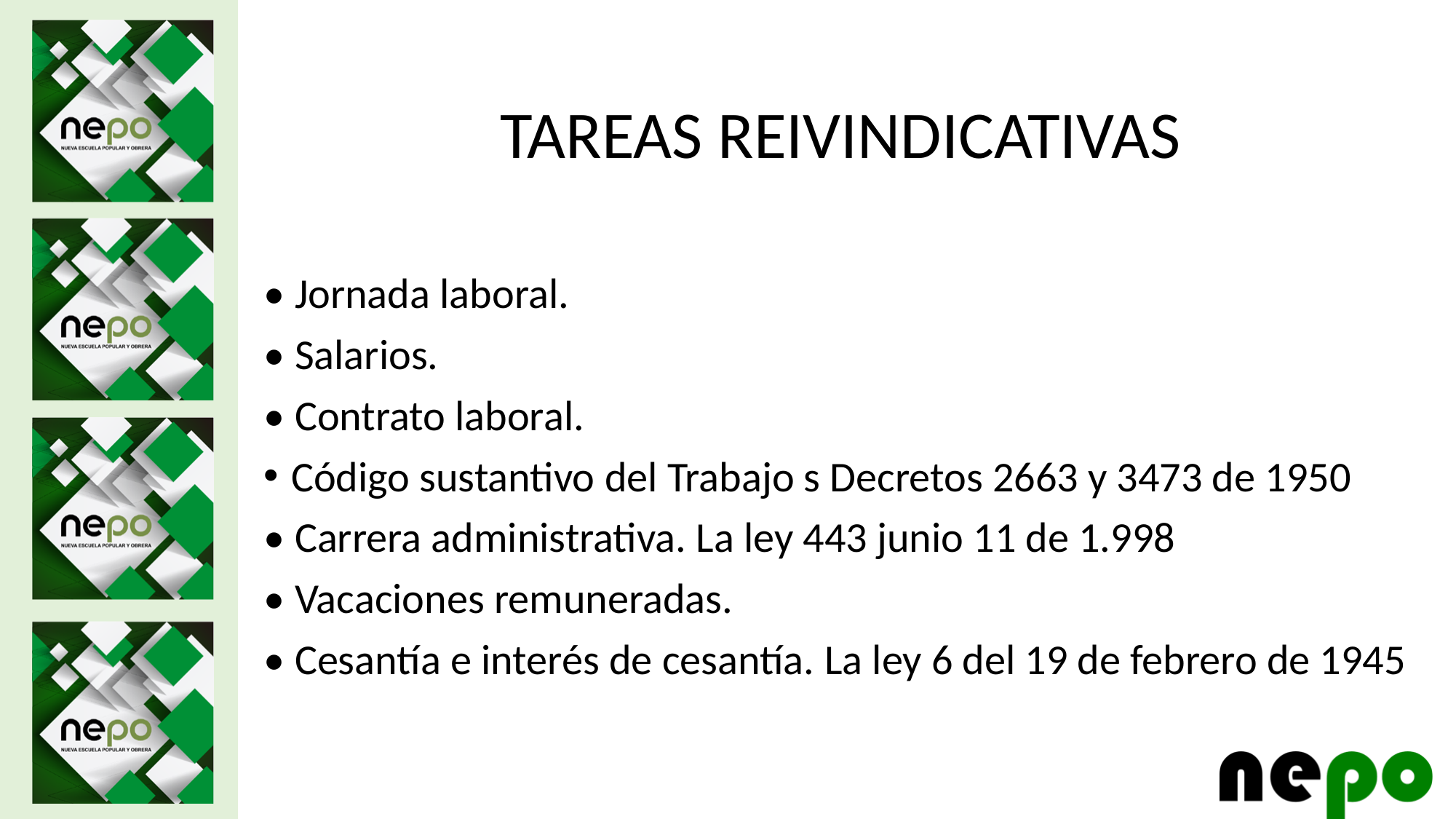

• Jornada laboral.
• Salarios.
• Contrato laboral.
Código sustantivo del Trabajo s Decretos 2663 y 3473 de 1950
• Carrera administrativa. La ley 443 junio 11 de 1.998
• Vacaciones remuneradas.
• Cesantía e interés de cesantía. La ley 6 del 19 de febrero de 1945
# TAREAS REIVINDICATIVAS